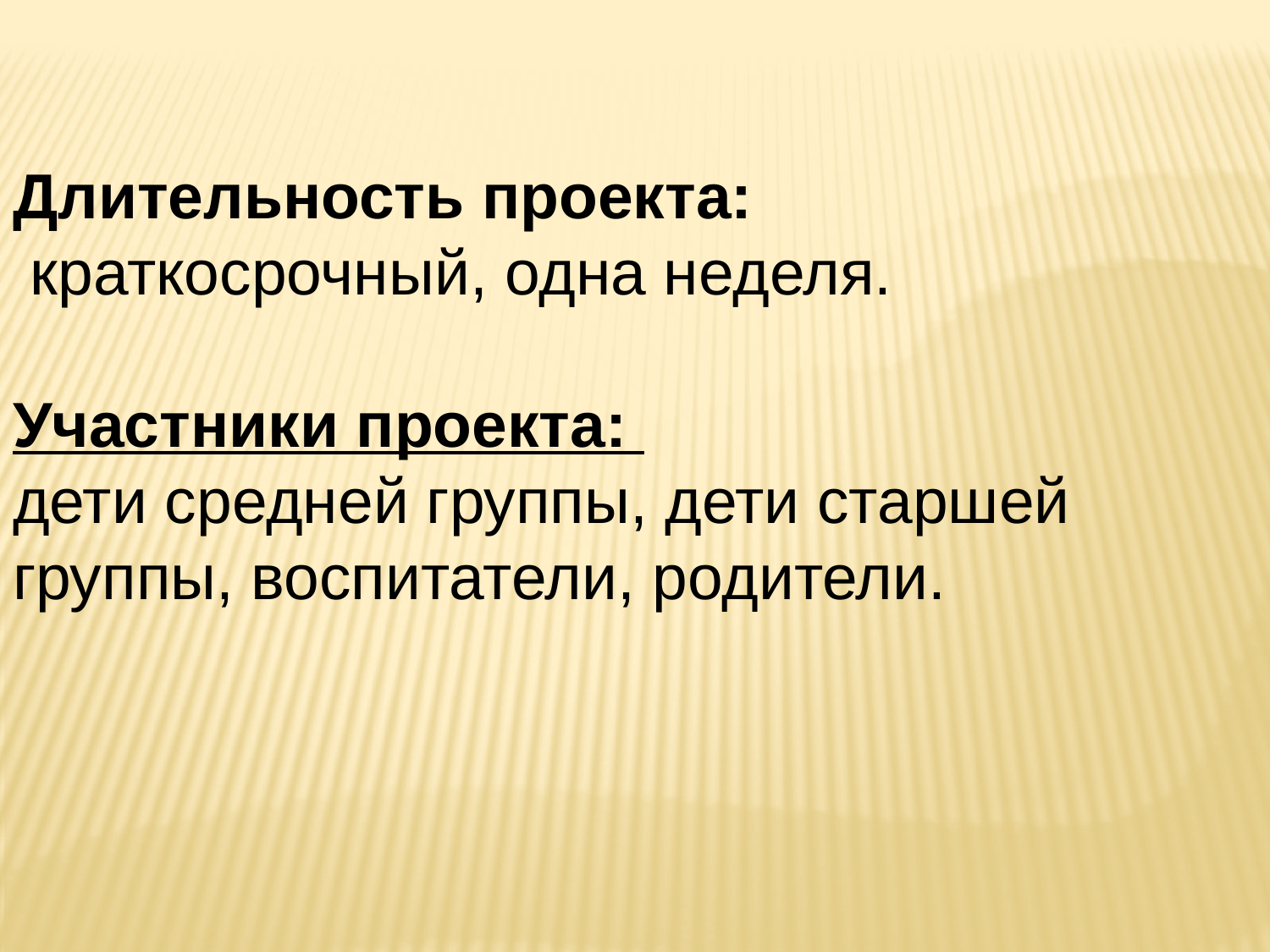

Длительность проекта:
 краткосрочный, одна неделя.

Участники проекта:
дети средней группы, дети старшей группы, воспитатели, родители.